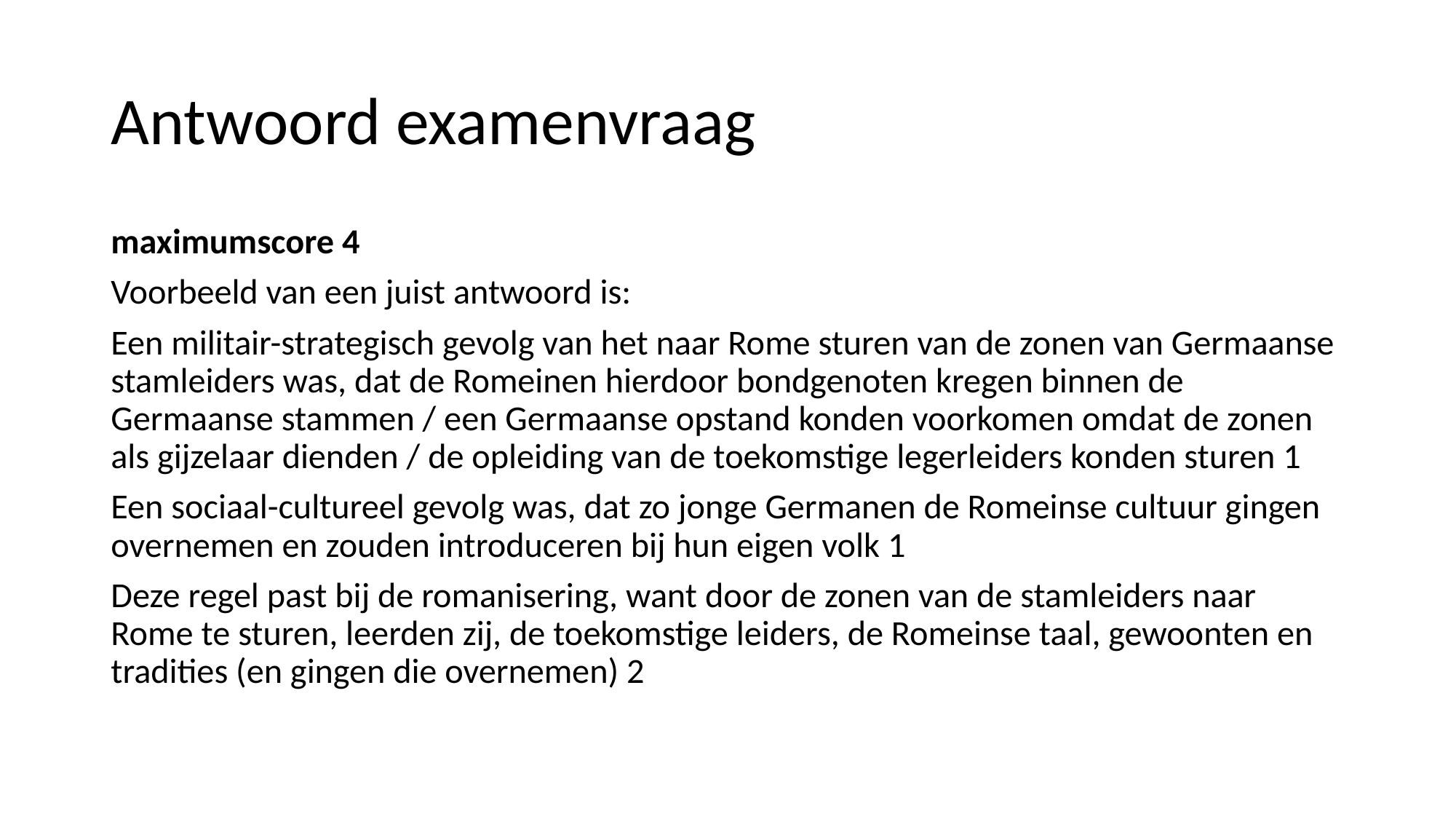

# Antwoord examenvraag
maximumscore 4
Voorbeeld van een juist antwoord is:
Een militair-strategisch gevolg van het naar Rome sturen van de zonen van Germaanse stamleiders was, dat de Romeinen hierdoor bondgenoten kregen binnen de Germaanse stammen / een Germaanse opstand konden voorkomen omdat de zonen als gijzelaar dienden / de opleiding van de toekomstige legerleiders konden sturen 1
Een sociaal-cultureel gevolg was, dat zo jonge Germanen de Romeinse cultuur gingen overnemen en zouden introduceren bij hun eigen volk 1
Deze regel past bij de romanisering, want door de zonen van de stamleiders naar Rome te sturen, leerden zij, de toekomstige leiders, de Romeinse taal, gewoonten en tradities (en gingen die overnemen) 2